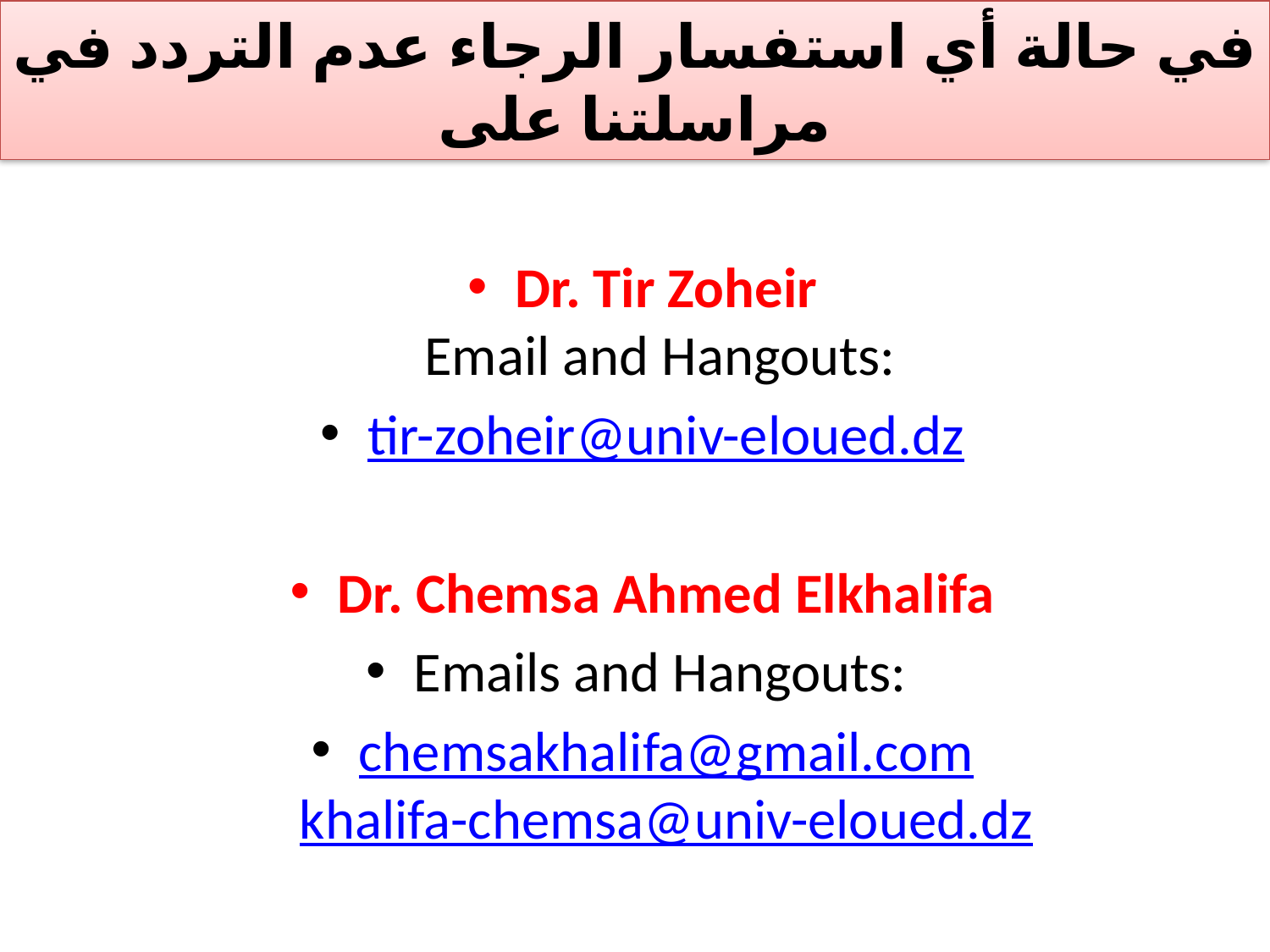

# في حالة أي استفسار الرجاء عدم التردد في مراسلتنا على

Dr. Tir Zoheir
Email and Hangouts:
tir-zoheir@univ-eloued.dz

Dr. Chemsa Ahmed Elkhalifa
Emails and Hangouts:
chemsakhalifa@gmail.com
khalifa-chemsa@univ-eloued.dz